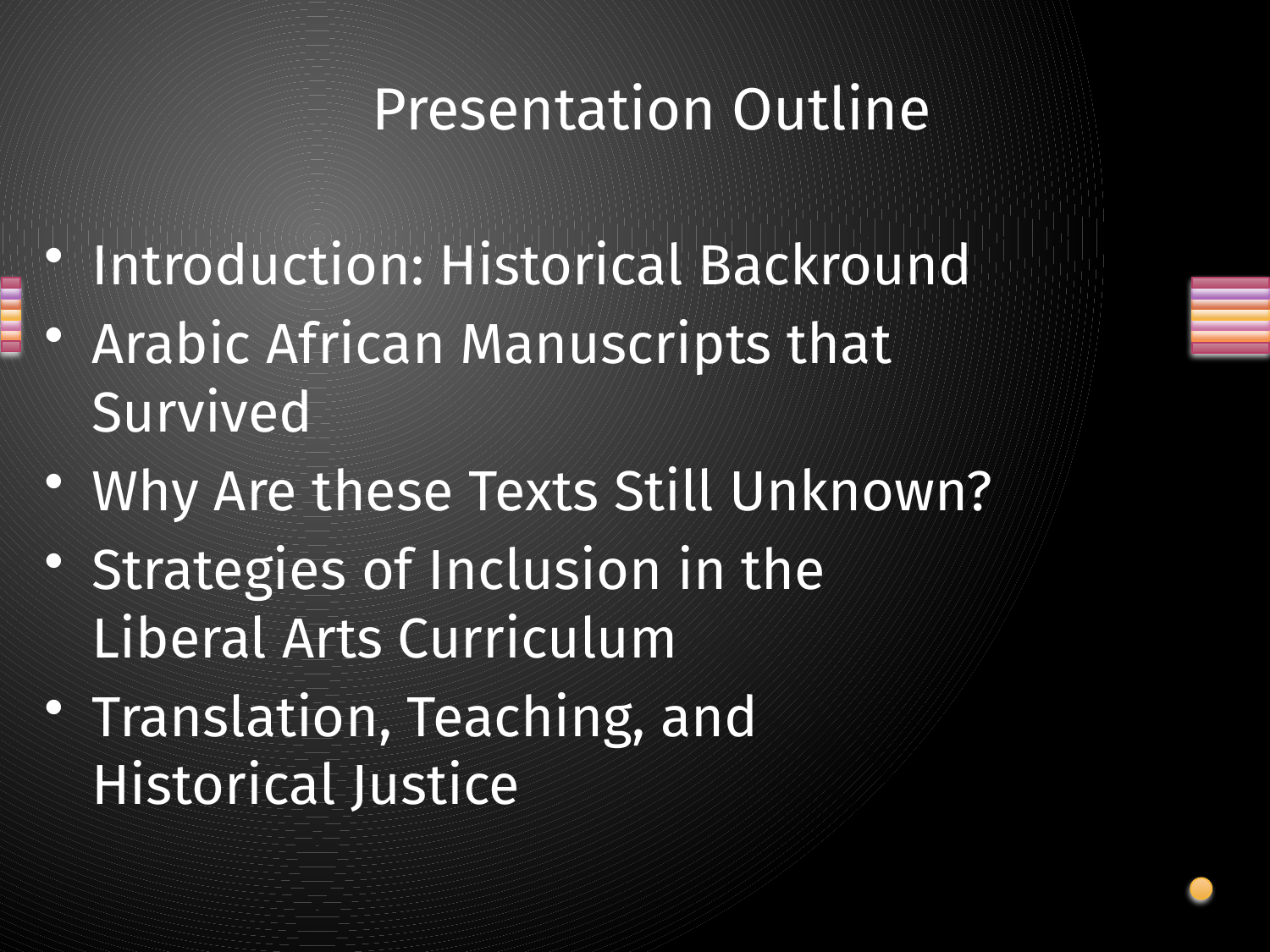

# Presentation Outline
Introduction: Historical Backround
Arabic African Manuscripts that Survived
Why Are these Texts Still Unknown?
Strategies of Inclusion in the Liberal Arts Curriculum
Translation, Teaching, and Historical Justice